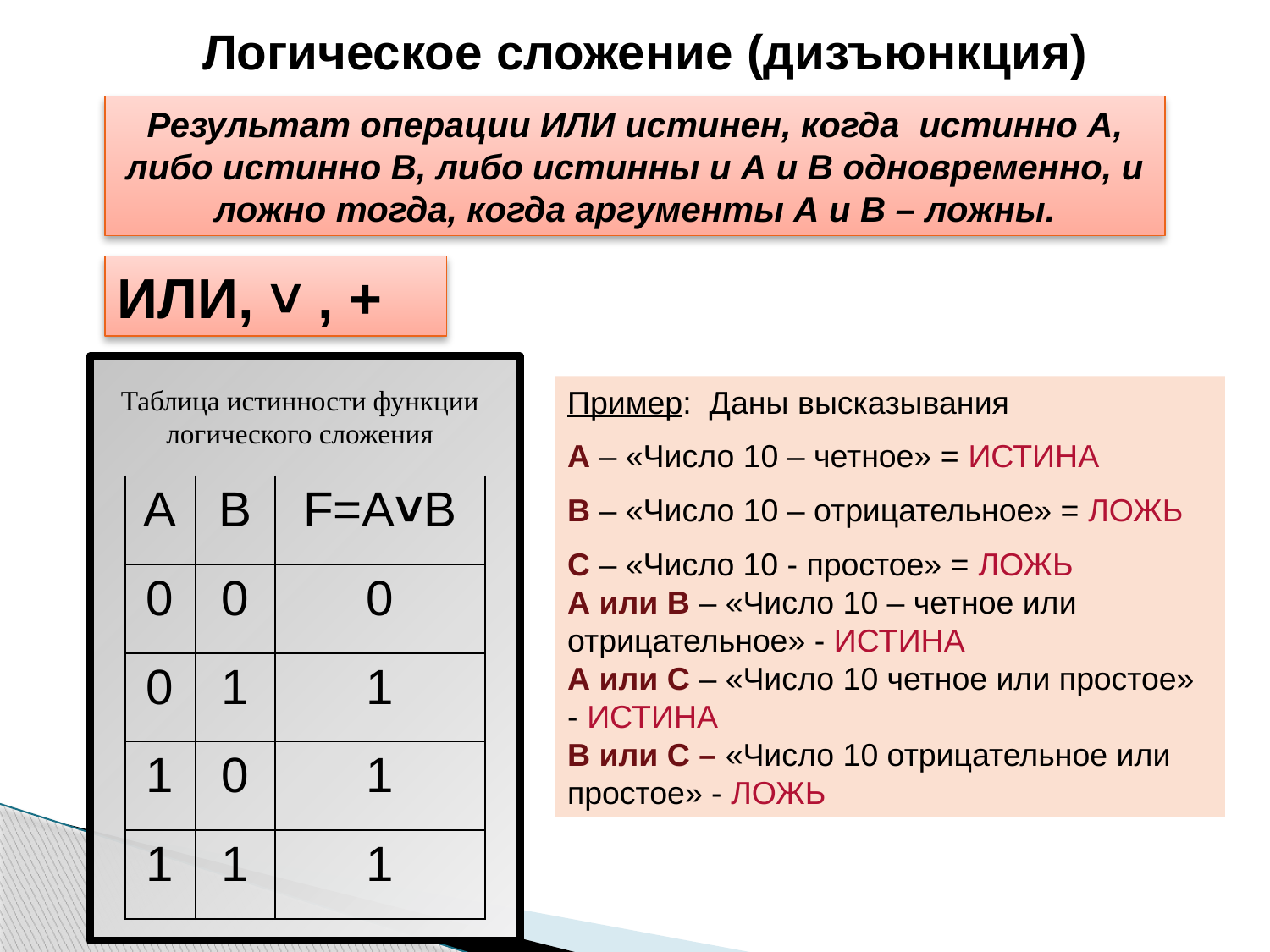

Логическое сложение (дизъюнкция)
Результат операции ИЛИ истинен, когда  истинно А, либо истинно В, либо истинны и А и В одновременно, и ложно тогда, когда аргументы А и В – ложны.
ИЛИ, ˅ , +

Таблица истинности функции логического сложения
Пример:  Даны высказывания
А – «Число 10 – четное» = ИСТИНА
В – «Число 10 – отрицательное» = ЛОЖЬ
С – «Число 10 - простое» = ЛОЖЬ
А или В – «Число 10 – четное или отрицательное» - ИСТИНА
А или С – «Число 10 четное или простое» - ИСТИНА
В или С – «Число 10 отрицательное или простое» - ЛОЖЬ
| A | B | F=A˅B |
| --- | --- | --- |
| 0 | 0 | 0 |
| 0 | 1 | 1 |
| 1 | 0 | 1 |
| 1 | 1 | 1 |